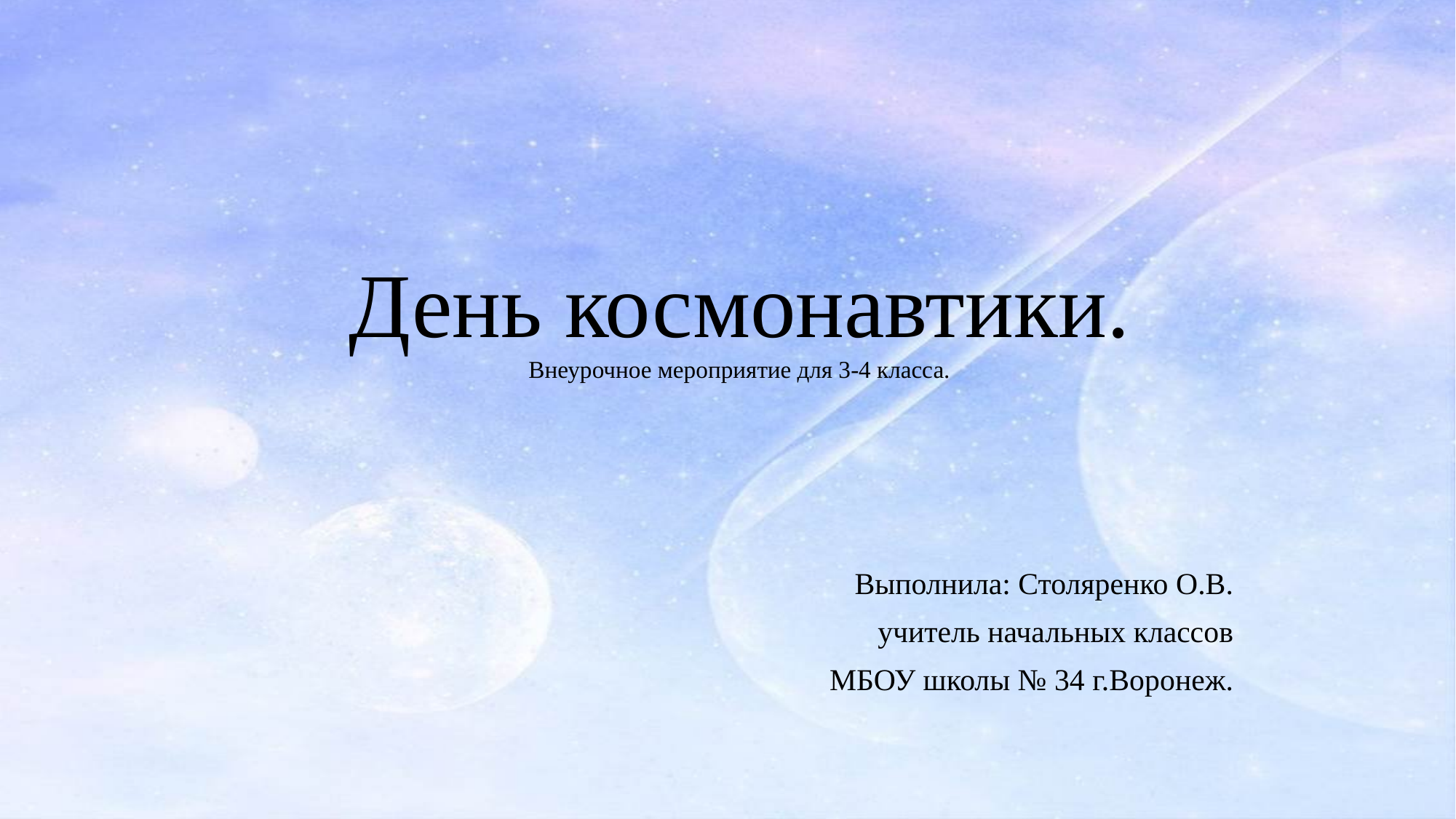

# День космонавтики. Внеурочное мероприятие для 3-4 класса.
Выполнила: Столяренко О.В.
учитель начальных классов
МБОУ школы № 34 г.Воронеж.